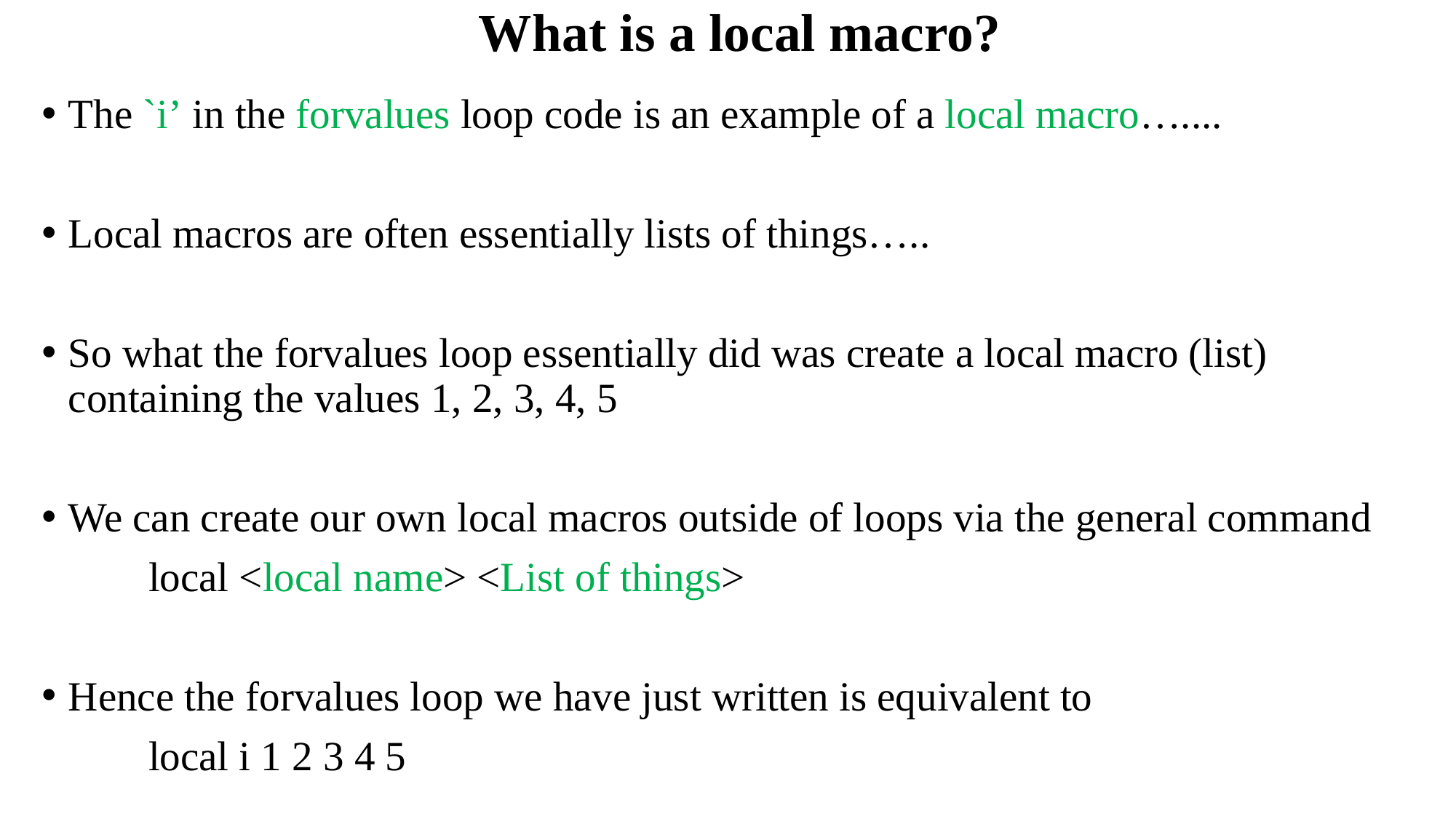

# What is a local macro?
The `i’ in the forvalues loop code is an example of a local macro…....

Local macros are often essentially lists of things…..

So what the forvalues loop essentially did was create a local macro (list) containing the values 1, 2, 3, 4, 5

We can create our own local macros outside of loops via the general command
	local <local name> <List of things>

Hence the forvalues loop we have just written is equivalent to
	local i 1 2 3 4 5